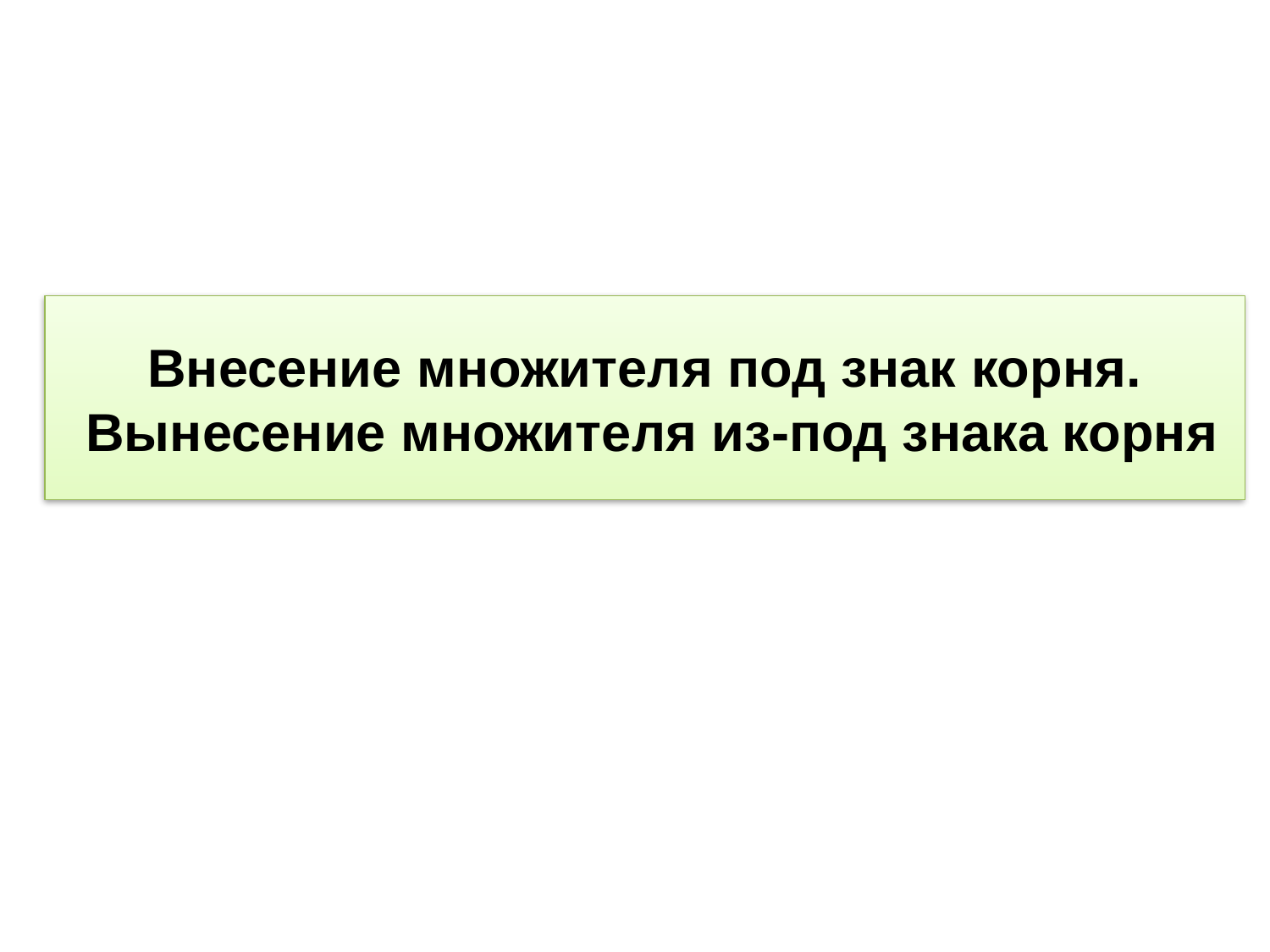

# Внесение множителя под знак корня. Вынесение множителя из-под знака корня